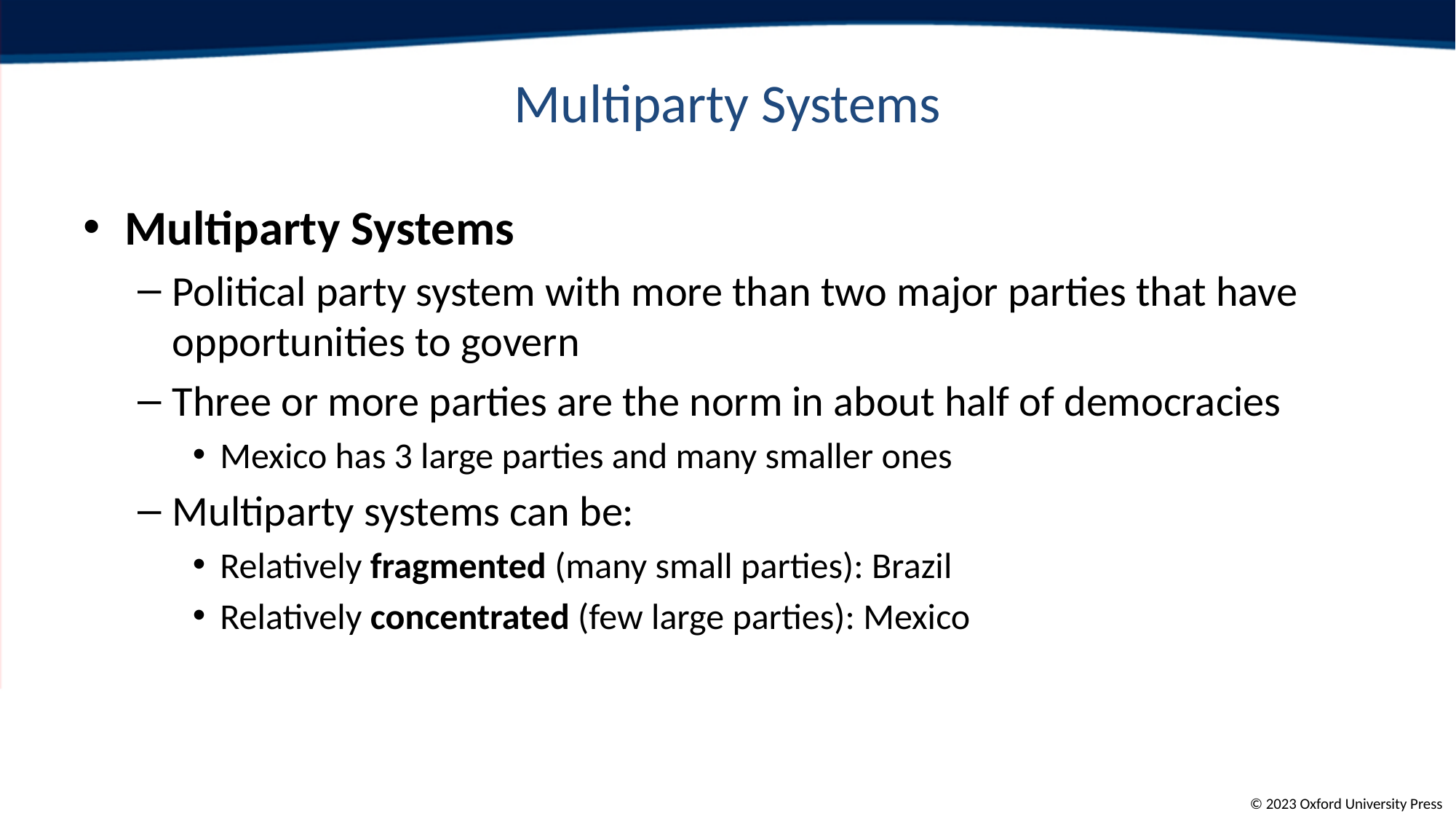

# Multiparty Systems
Multiparty Systems
Political party system with more than two major parties that have opportunities to govern
Three or more parties are the norm in about half of democracies
Mexico has 3 large parties and many smaller ones
Multiparty systems can be:
Relatively fragmented (many small parties): Brazil
Relatively concentrated (few large parties): Mexico